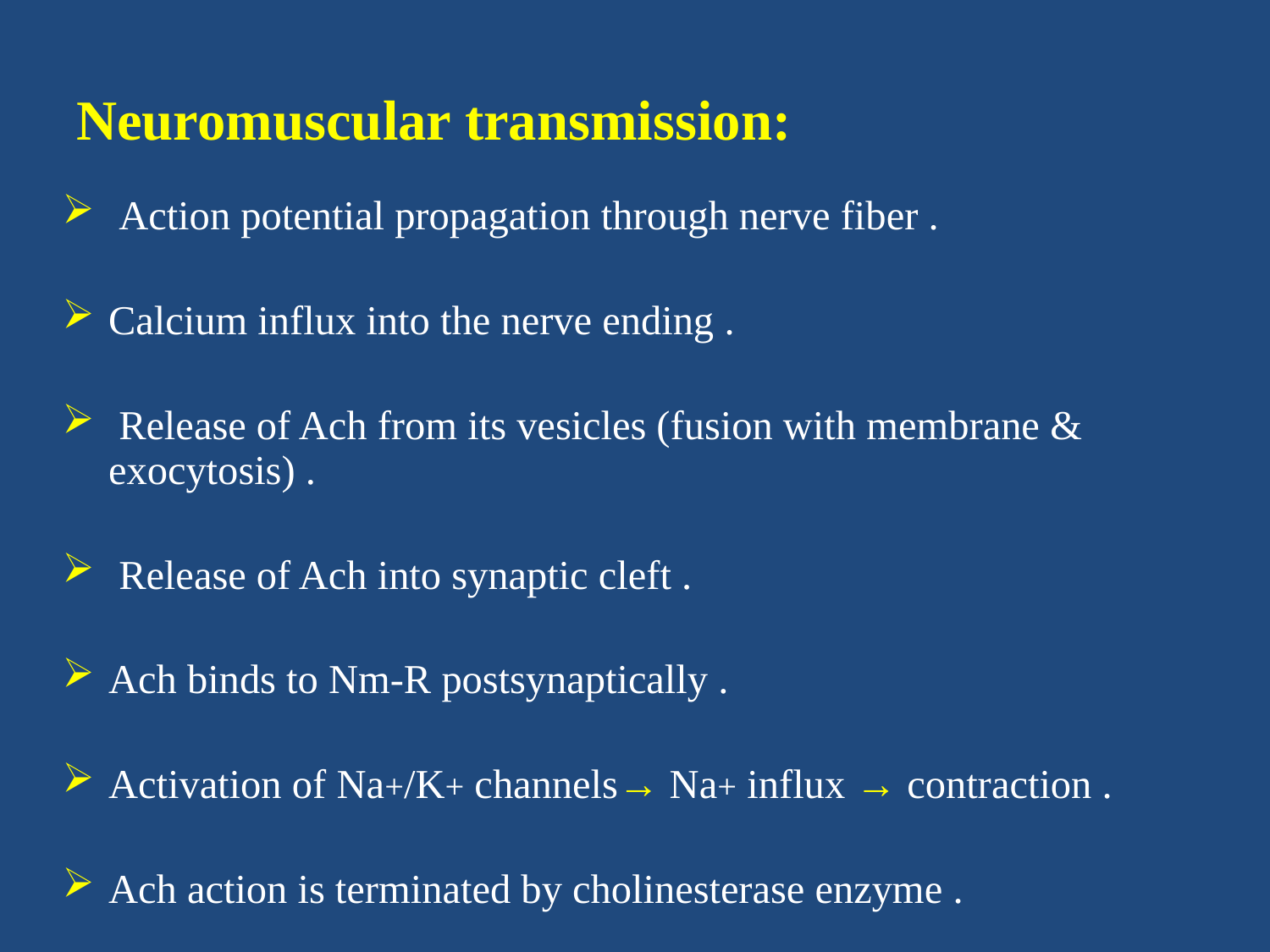

# Neuromuscular transmission:
 Action potential propagation through nerve fiber .

Calcium influx into the nerve ending .

 Release of Ach from its vesicles (fusion with membrane & exocytosis) .

 Release of Ach into synaptic cleft .

Ach binds to Nm-R postsynaptically .

Activation of Na+/K+ channels→ Na+ influx → contraction .

Ach action is terminated by cholinesterase enzyme .